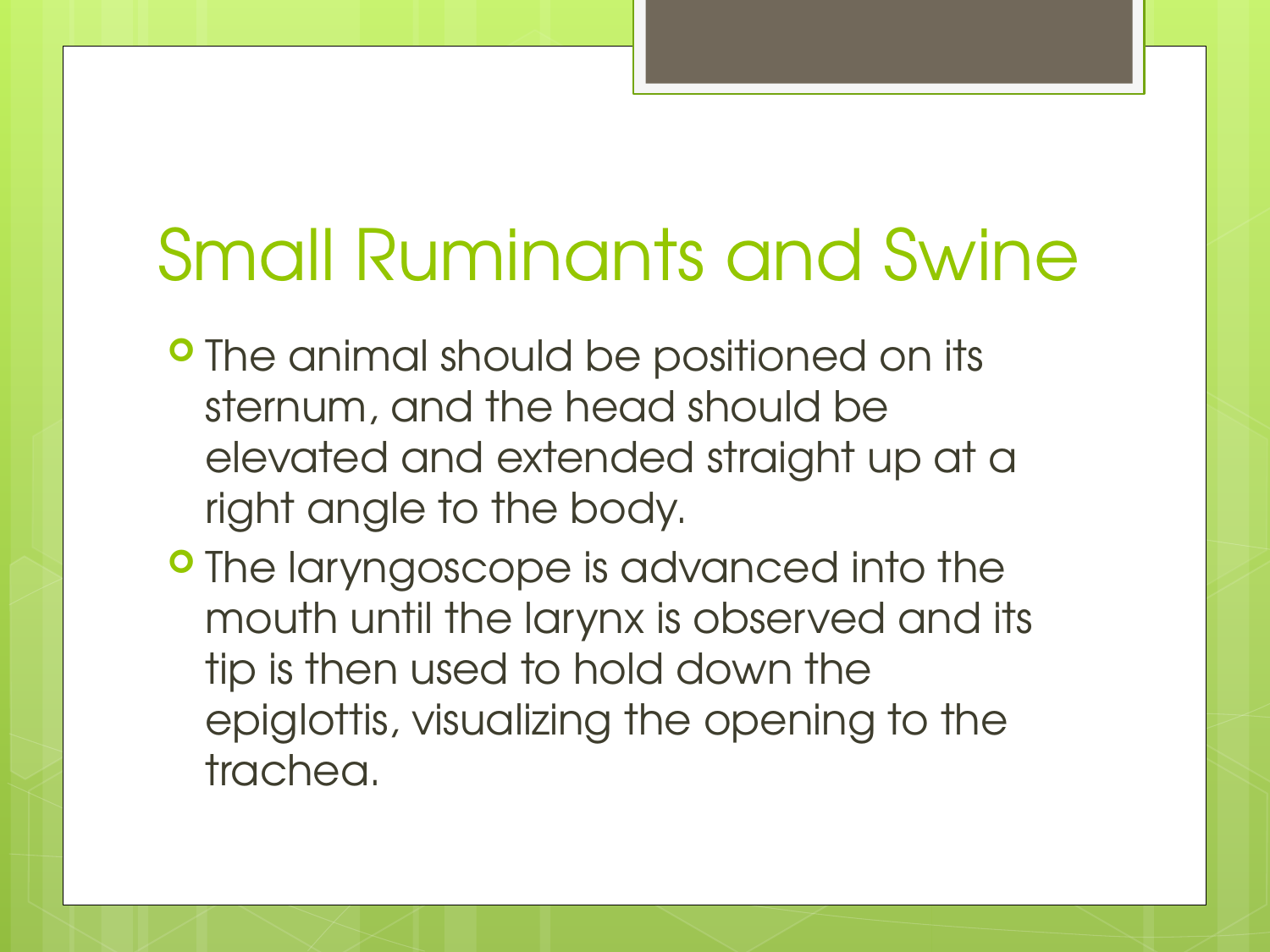

# Small Ruminants and Swine
The animal should be positioned on its sternum, and the head should be elevated and extended straight up at a right angle to the body.
The laryngoscope is advanced into the mouth until the larynx is observed and its tip is then used to hold down the epiglottis, visualizing the opening to the trachea.